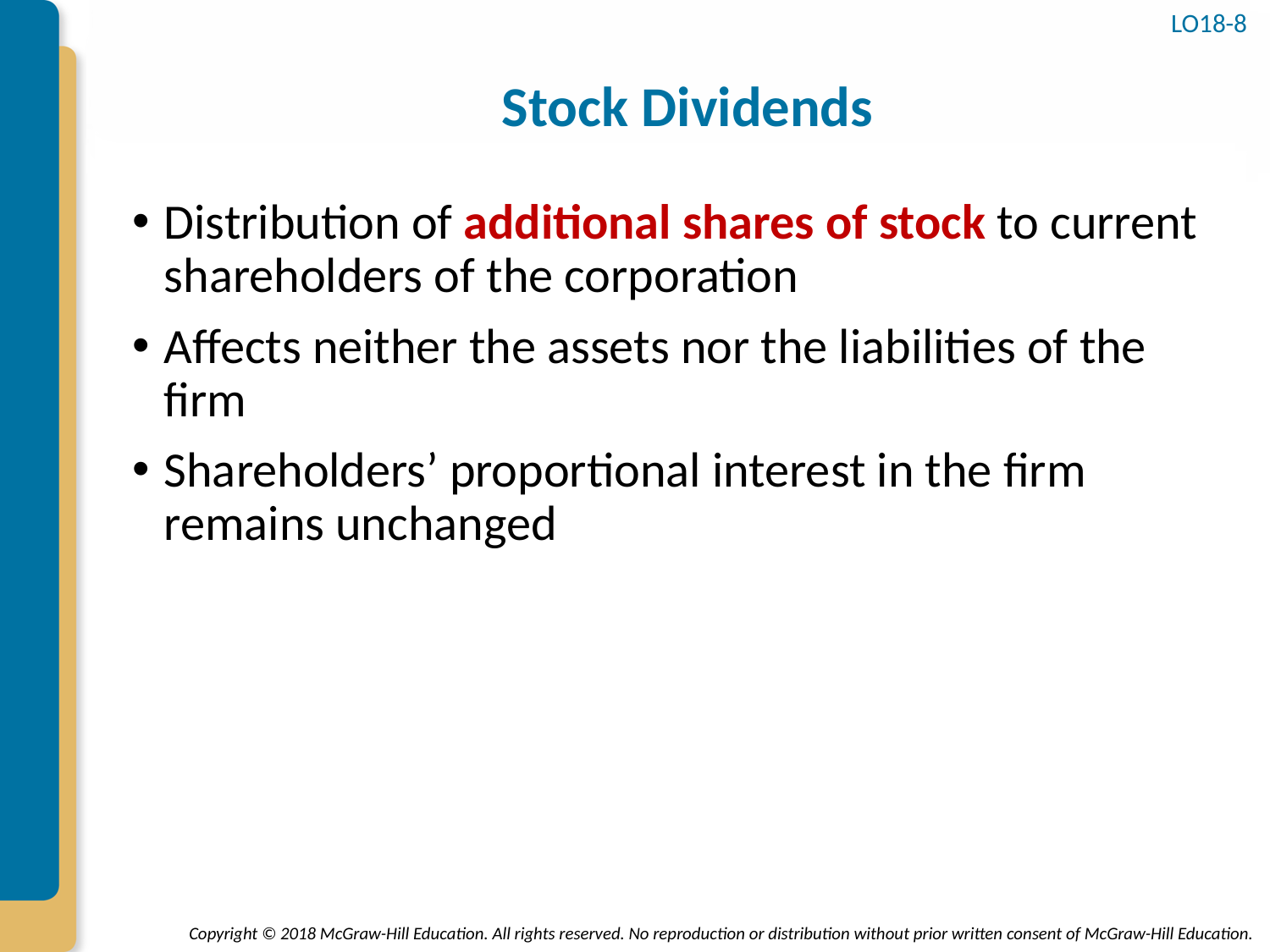

# Stock Dividends
LO18-8
Distribution of additional shares of stock to current shareholders of the corporation
Affects neither the assets nor the liabilities of the firm
Shareholders’ proportional interest in the firm remains unchanged